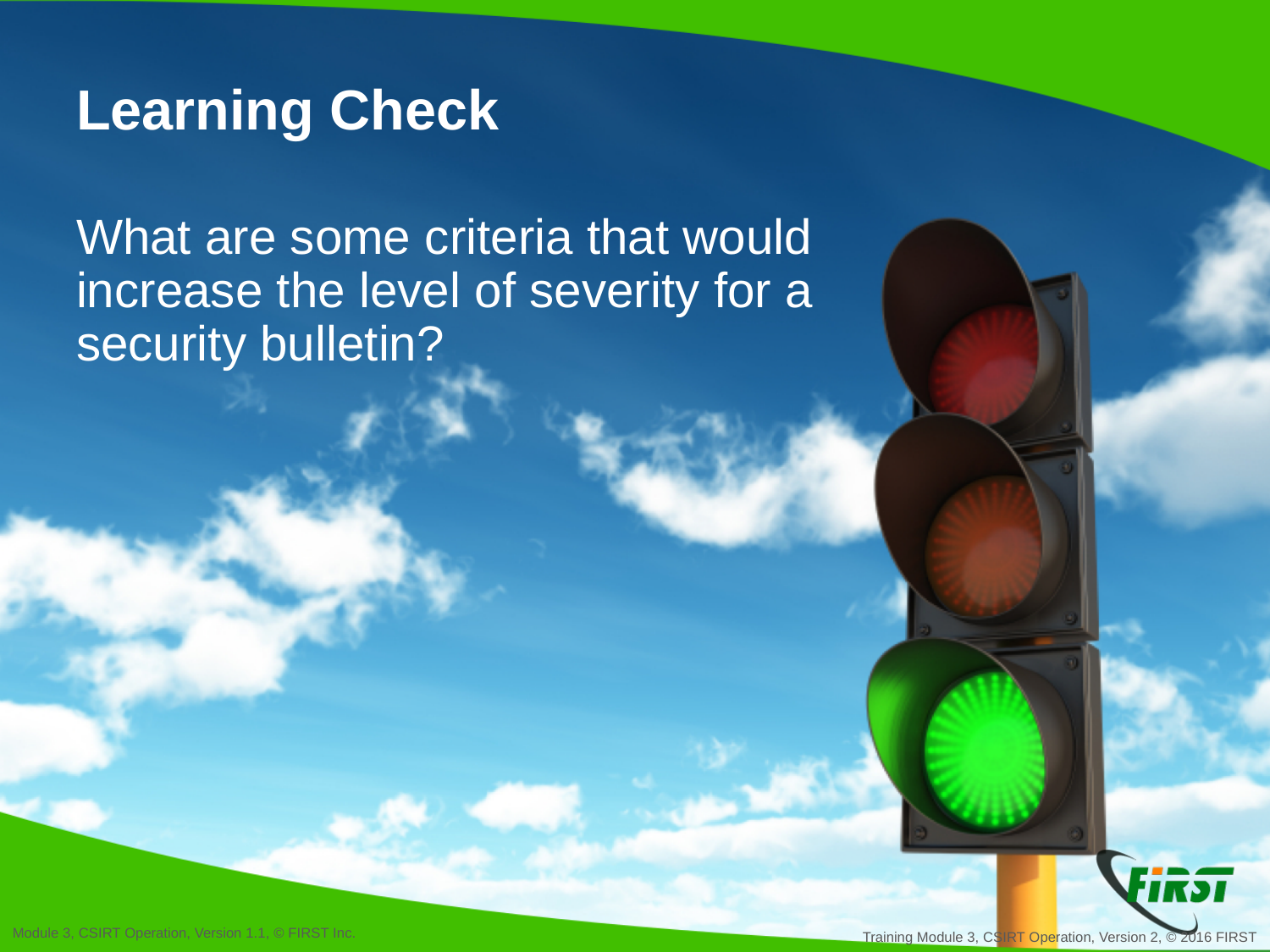

# Learning Check
What are some criteria that would increase the level of severity for a security bulletin?
Training Module 3, CSIRT Operation, Version 2, © 2016 FIRST